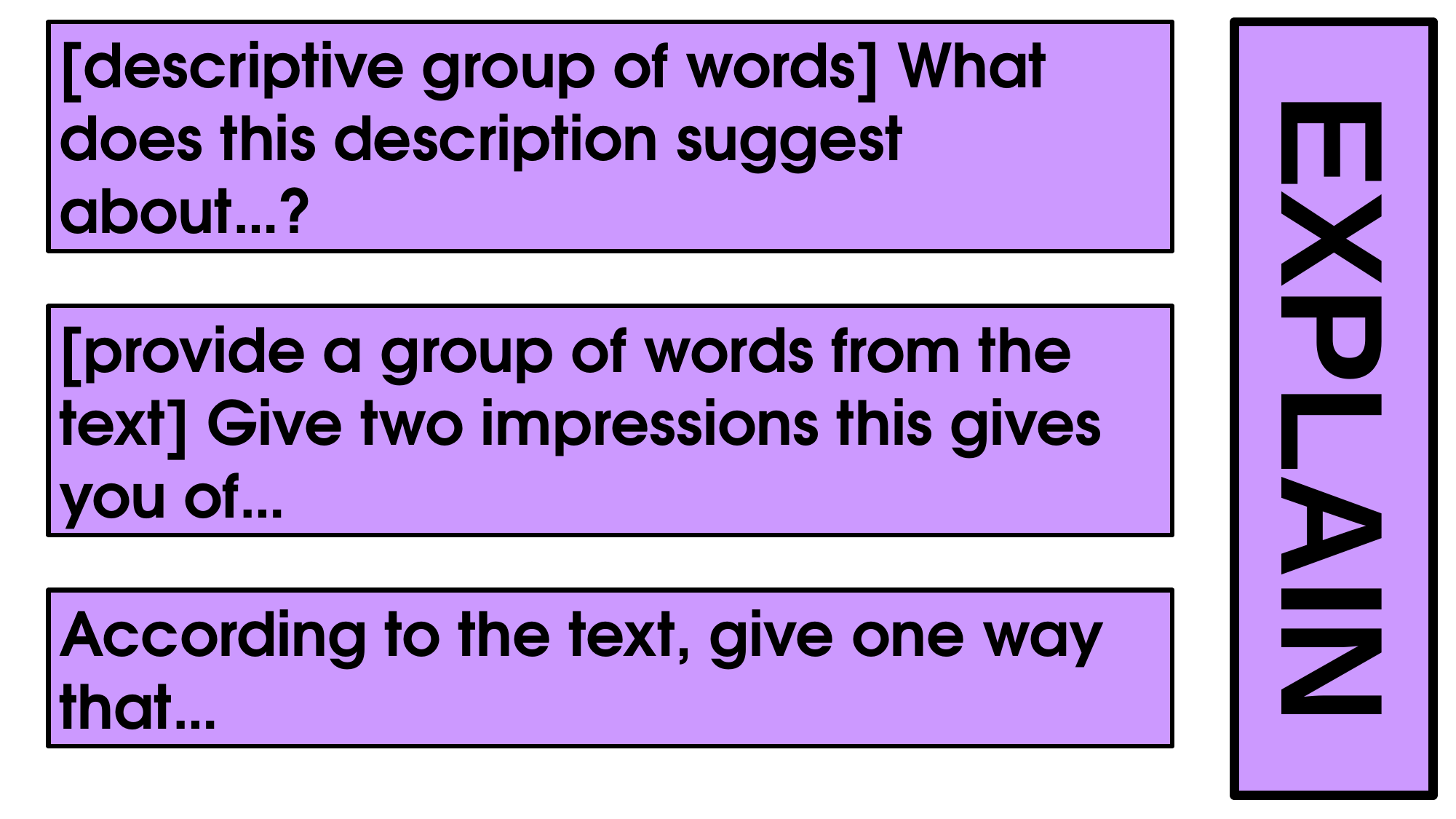

[descriptive group of words] What does this description suggest about…?
EXPLAIN
[provide a group of words from the text] Give two impressions this gives you of…
According to the text, give one way that…